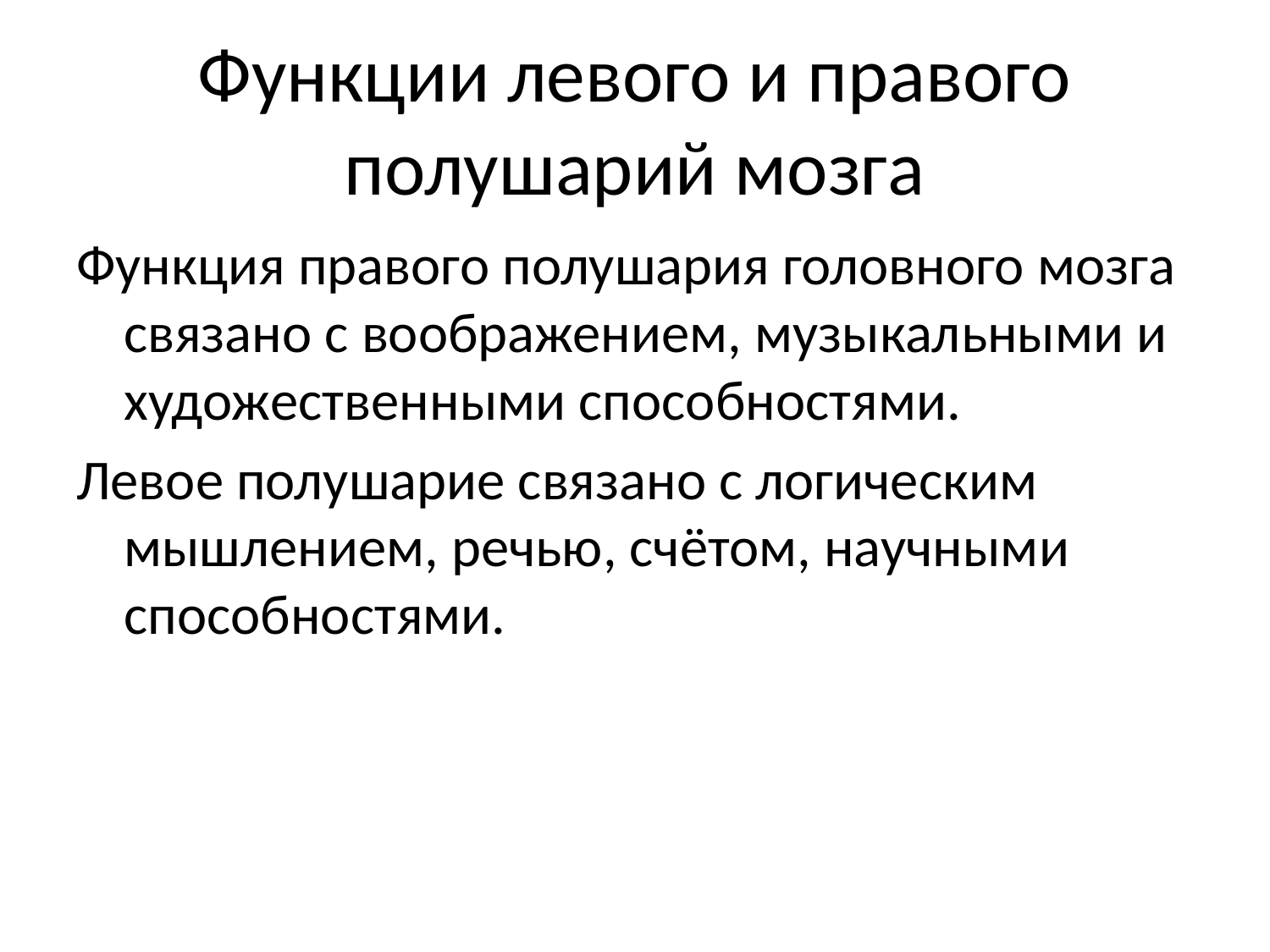

# Функции левого и правого полушарий мозга
Функция правого полушария головного мозга связано с воображением, музыкальными и художественными способностями.
Левое полушарие связано с логическим мышлением, речью, счётом, научными способностями.